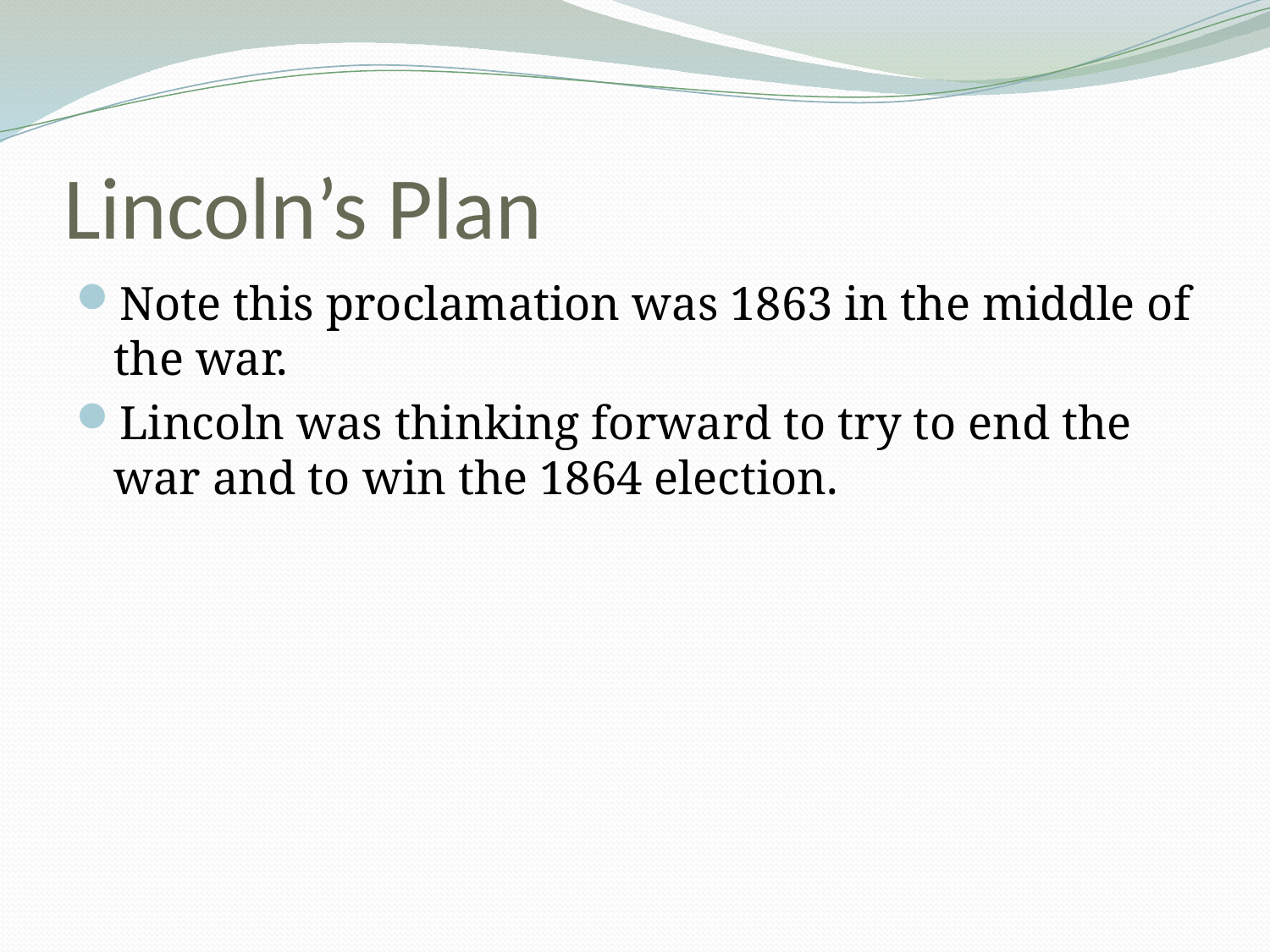

# Lincoln’s Plan
Note this proclamation was 1863 in the middle of the war.
Lincoln was thinking forward to try to end the war and to win the 1864 election.